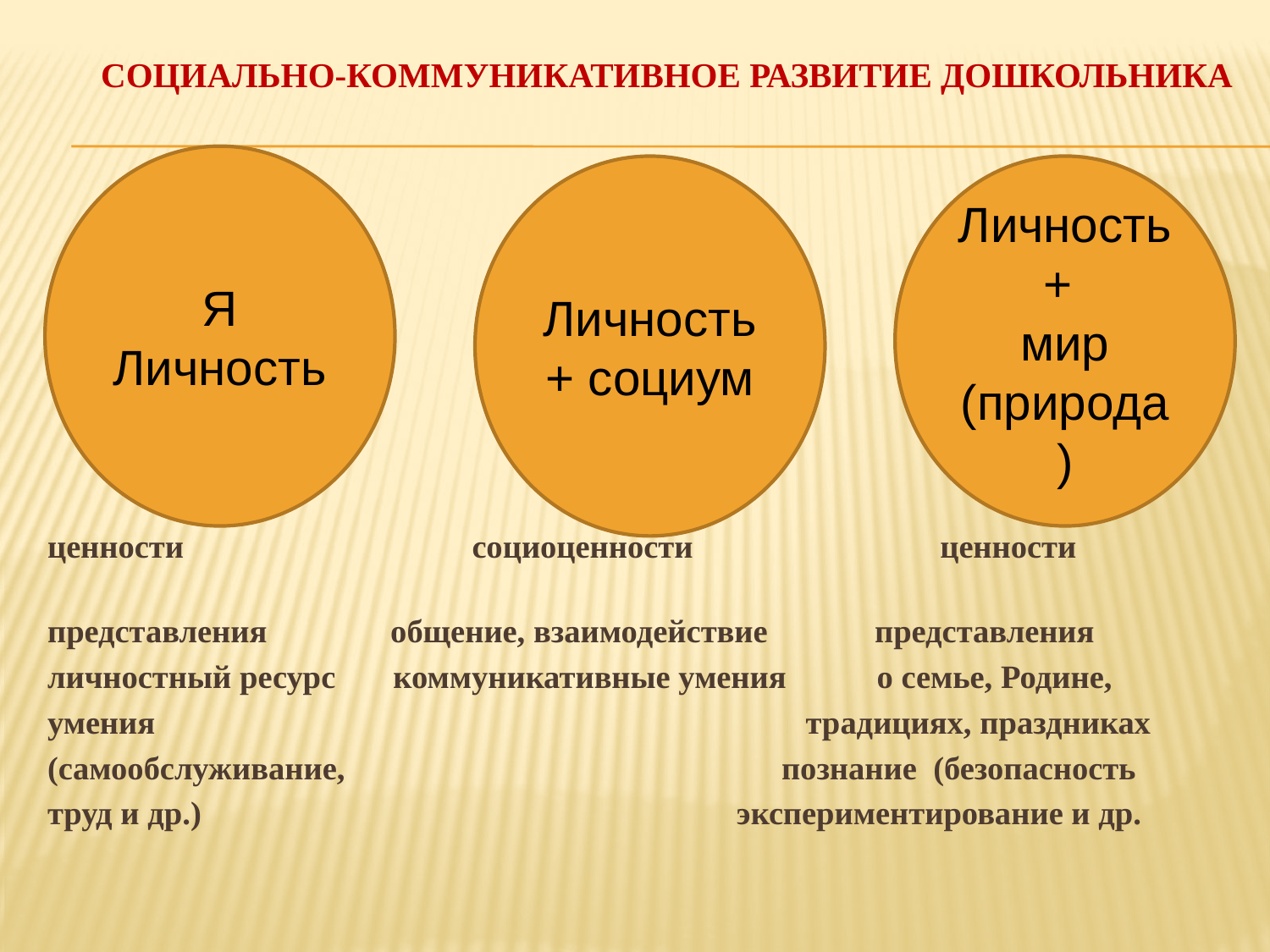

# Социально-коммуникативное развитие ДОШКОЛЬНИКА
Я
Личность

ценности                                   социоценности                              ценности
представления               общение, взаимодействие             представления
личностный ресурс       коммуникативные умения           о семье, Родине,
умения                                                                               традициях, праздниках
(самообслуживание,                                                     познание  (безопасность
труд и др.)                                                                 экспериментирование и др.

Личность + социум
Личность +
мир
(природа)